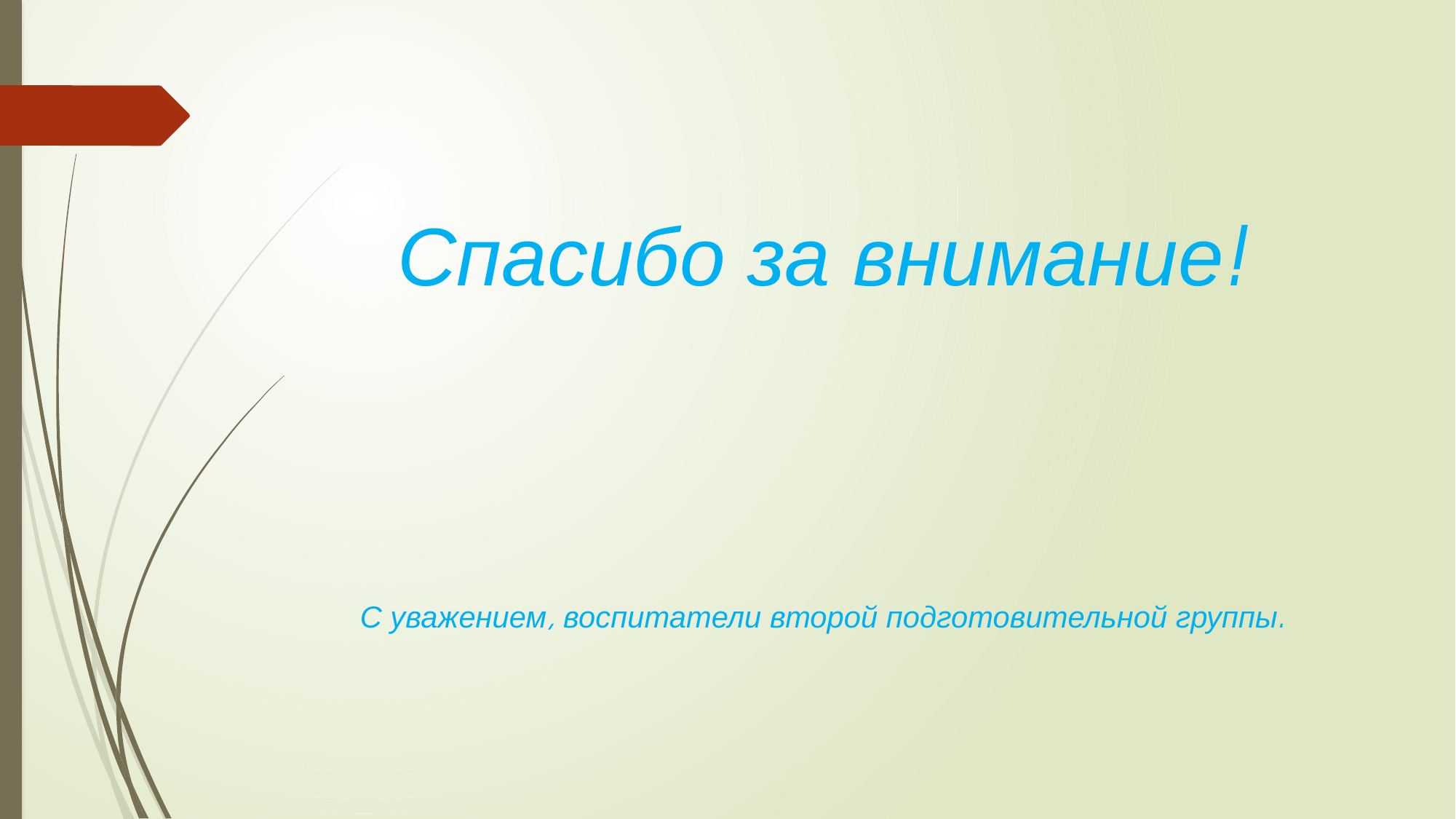

# Спасибо за внимание! С уважением, воспитатели второй подготовительной группы.